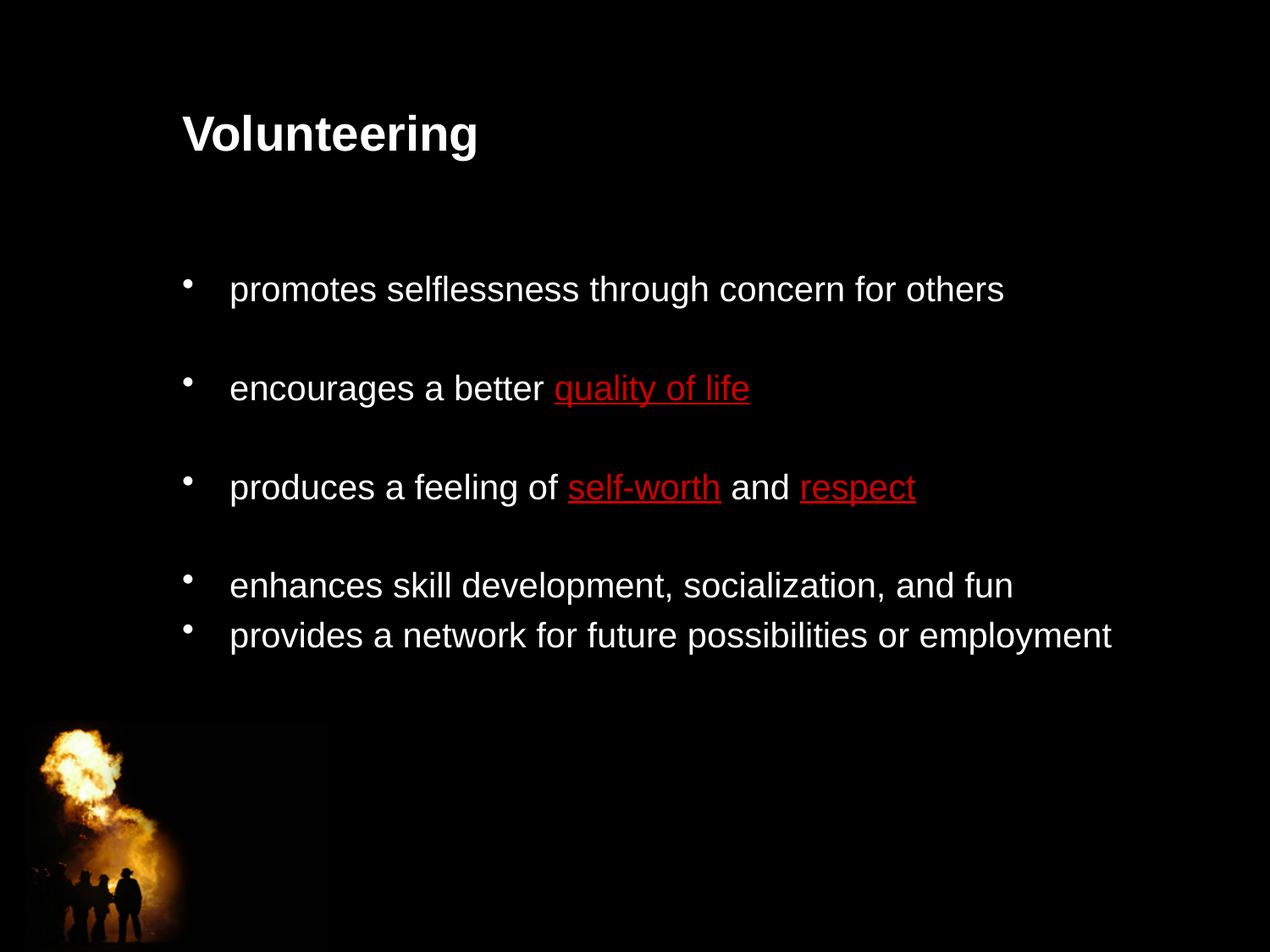

Volunteering

promotes selflessness through concern for others

encourages a better quality of life

produces a feeling of self-worth and respect

enhances skill development, socialization, and fun
provides a network for future possibilities or employment